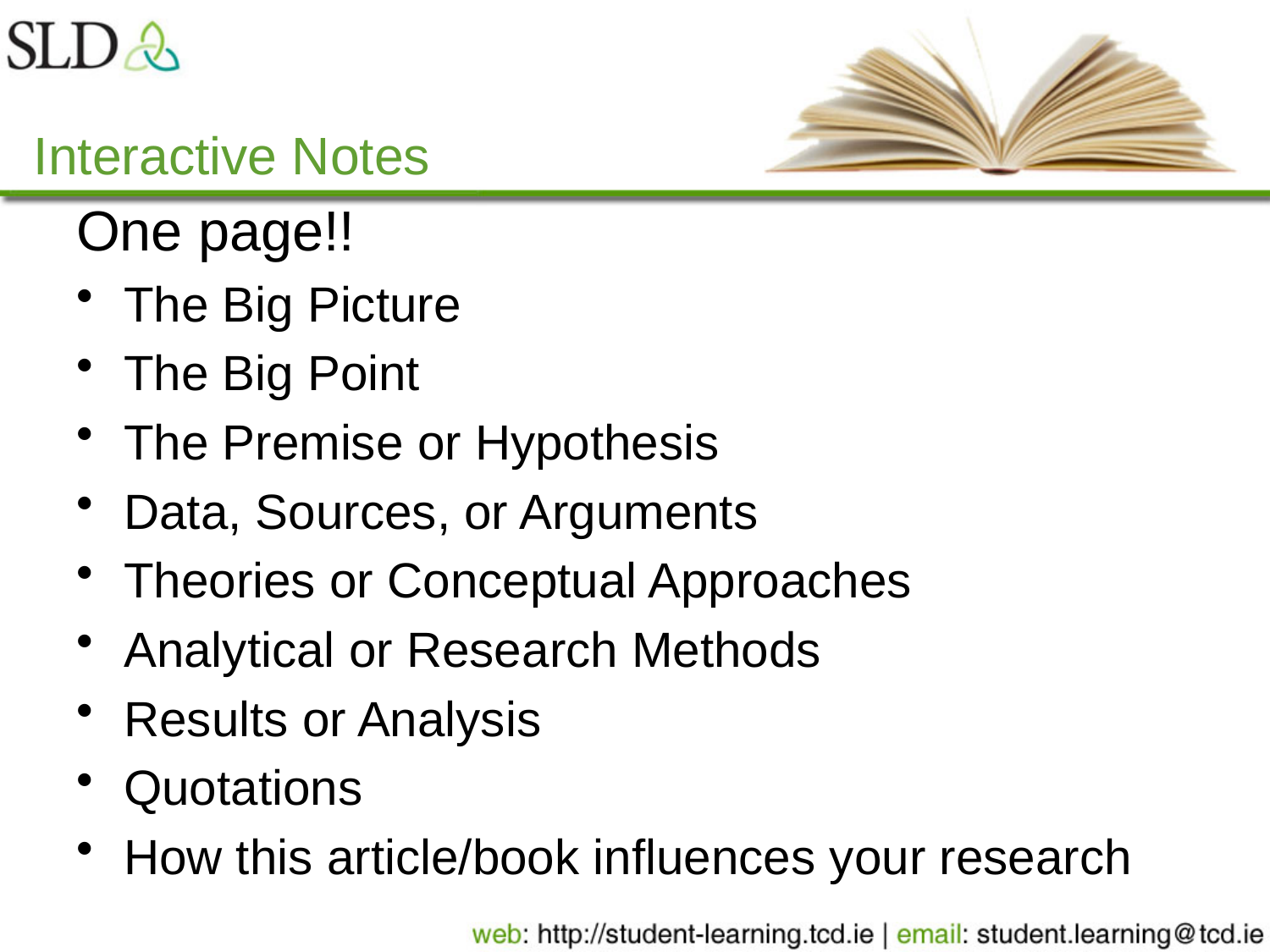

# Interactive Notes
One page!!
The Big Picture
The Big Point
The Premise or Hypothesis
Data, Sources, or Arguments
Theories or Conceptual Approaches
Analytical or Research Methods
Results or Analysis
Quotations
How this article/book influences your research